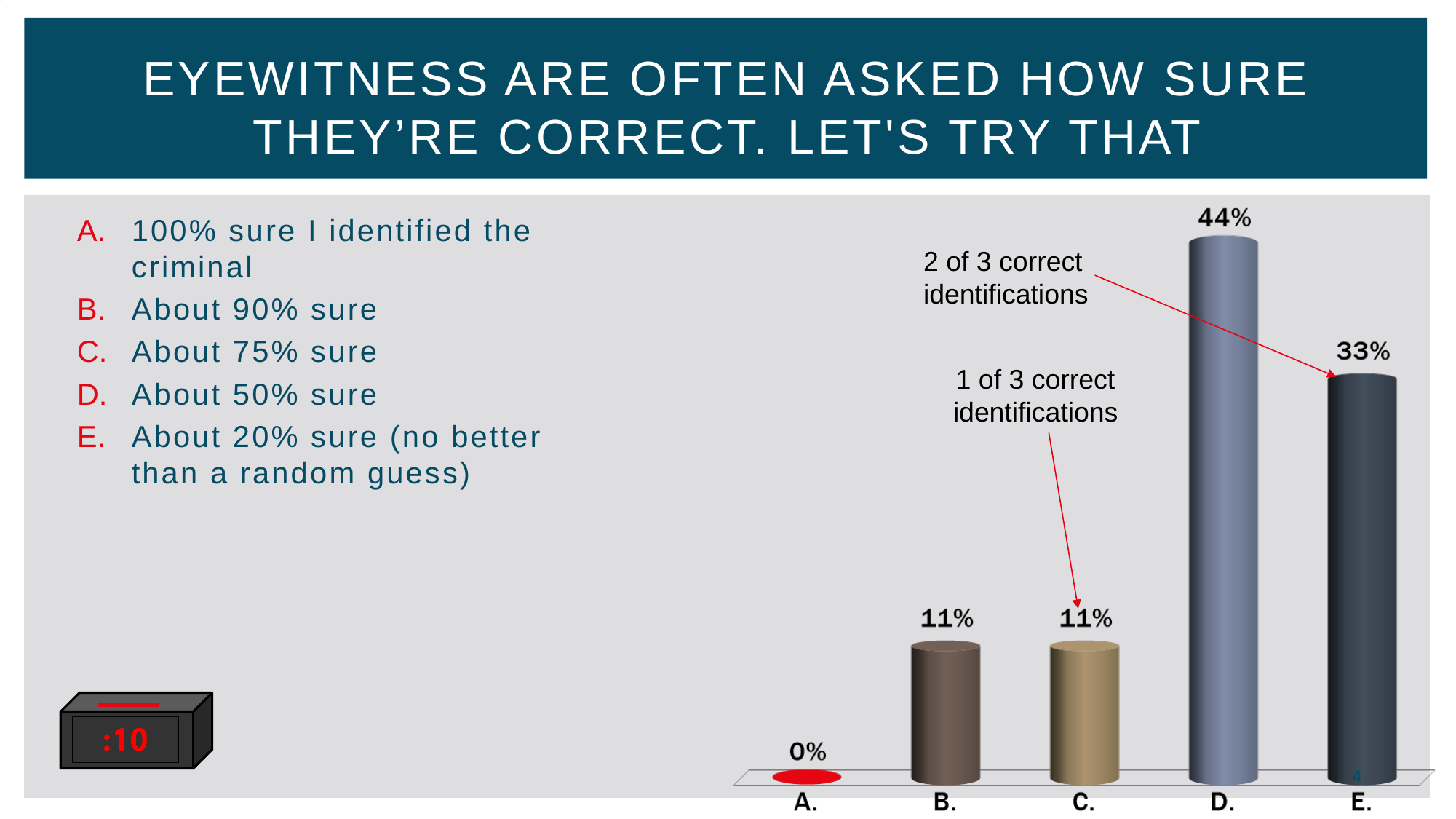

# Eyewitness are often asked how sure they’re correct. Let's try that

100% sure I identified the criminal
About 90% sure
About 75% sure
About 50% sure
About 20% sure (no better than a random guess)
2 of 3 correct identifications
1 of 3 correct identifications

4